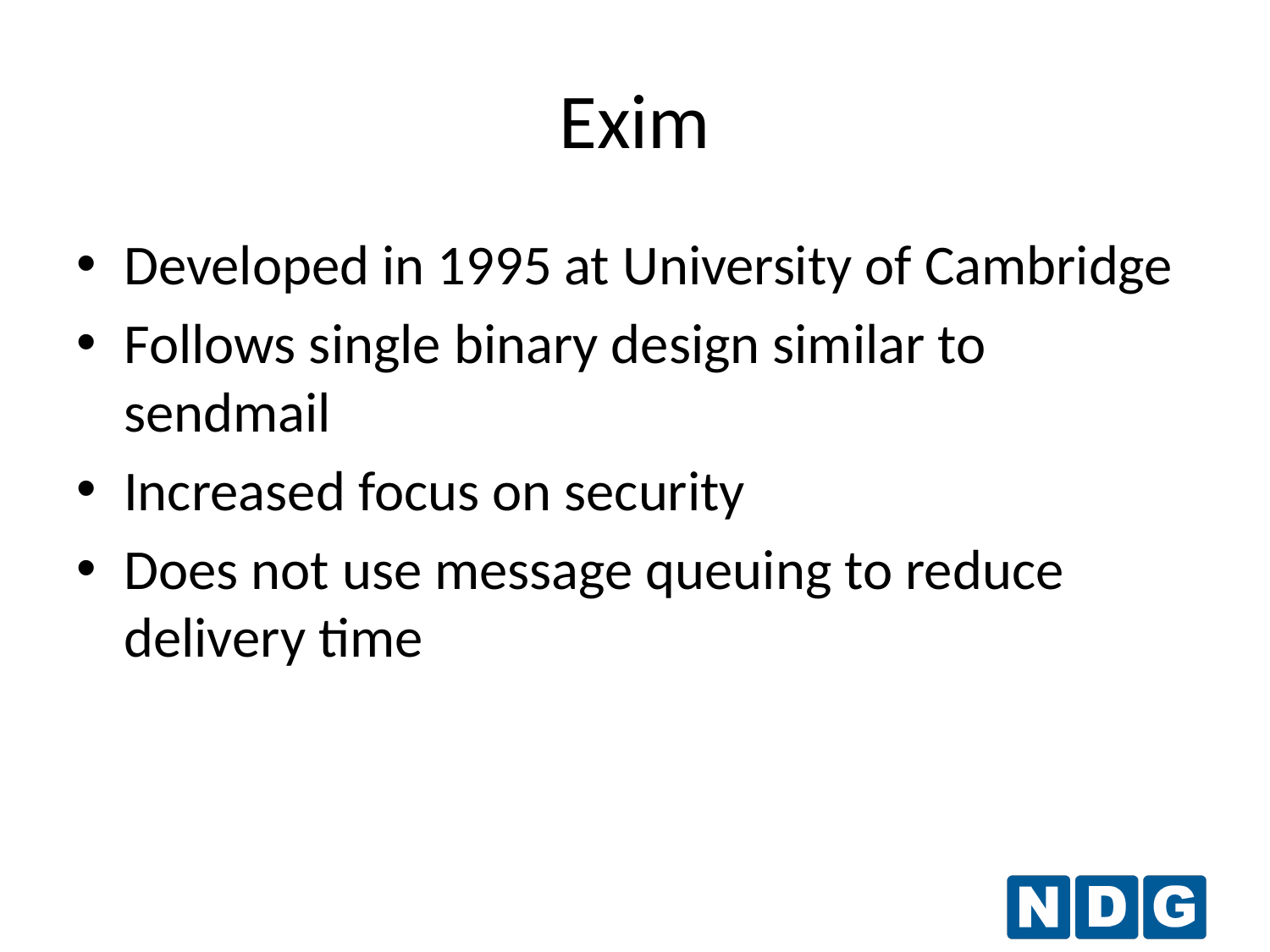

Exim
Developed in 1995 at University of Cambridge
Follows single binary design similar to sendmail
Increased focus on security
Does not use message queuing to reduce delivery time